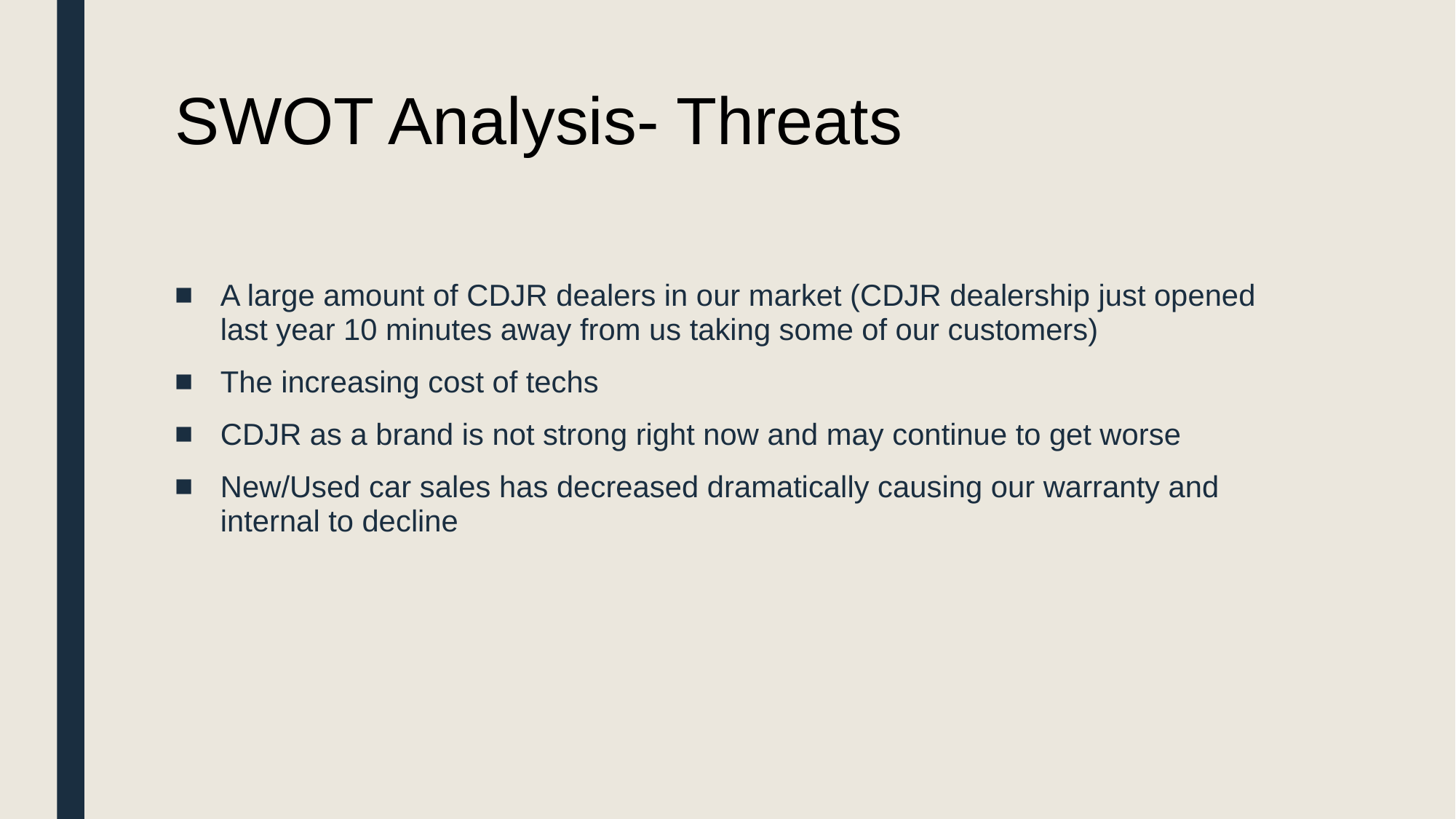

# SWOT Analysis- Threats
A large amount of CDJR dealers in our market (CDJR dealership just opened last year 10 minutes away from us taking some of our customers)
The increasing cost of techs
CDJR as a brand is not strong right now and may continue to get worse
New/Used car sales has decreased dramatically causing our warranty and internal to decline